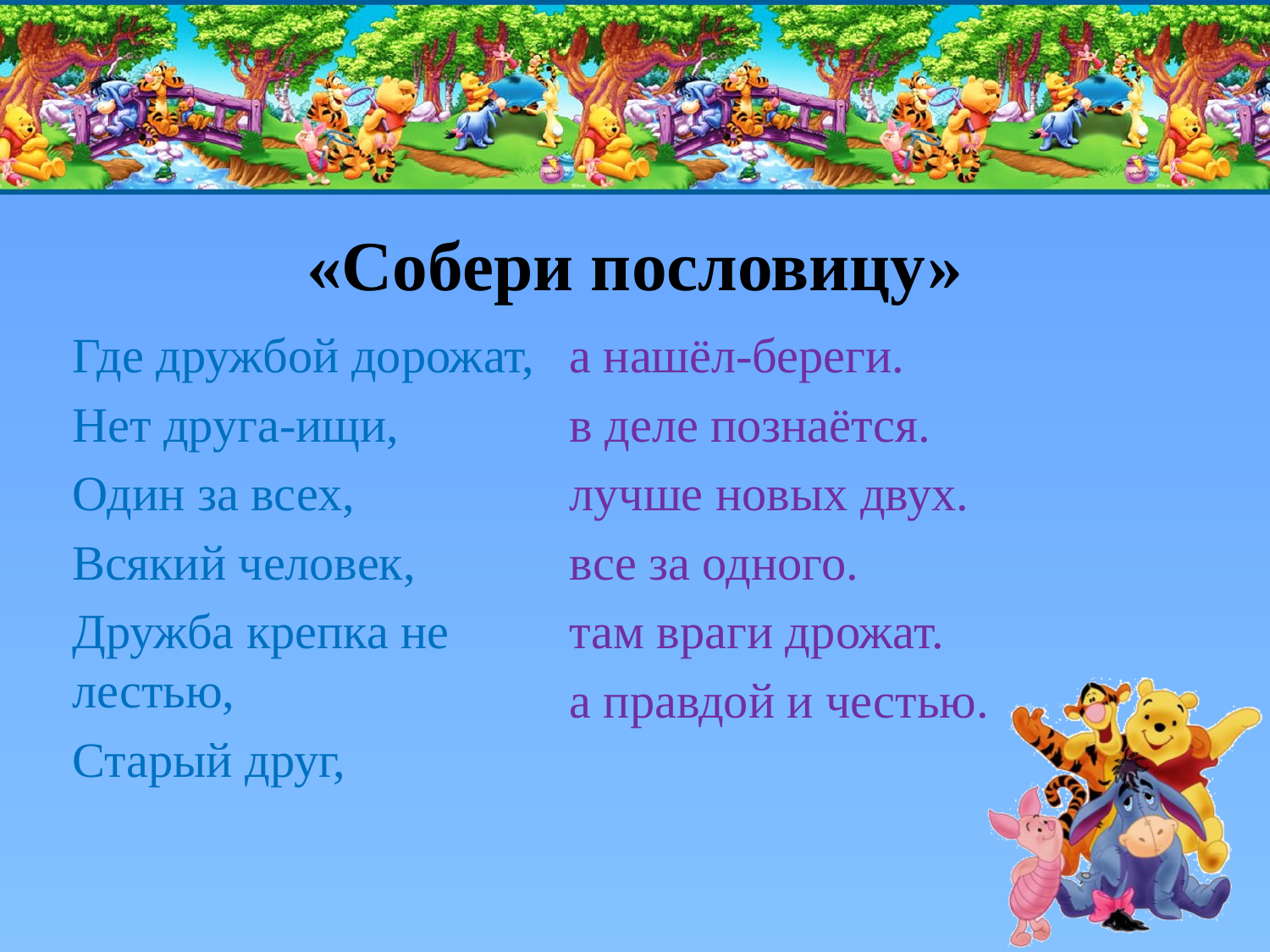

# «Собери пословицу»
Где дружбой дорожат,
Нет друга-ищи,
Один за всех,
Всякий человек,
Дружба крепка не лестью,
Старый друг,

а нашёл-береги.
в деле познаётся.
лучше новых двух.
все за одного.
там враги дрожат.
а правдой и честью.